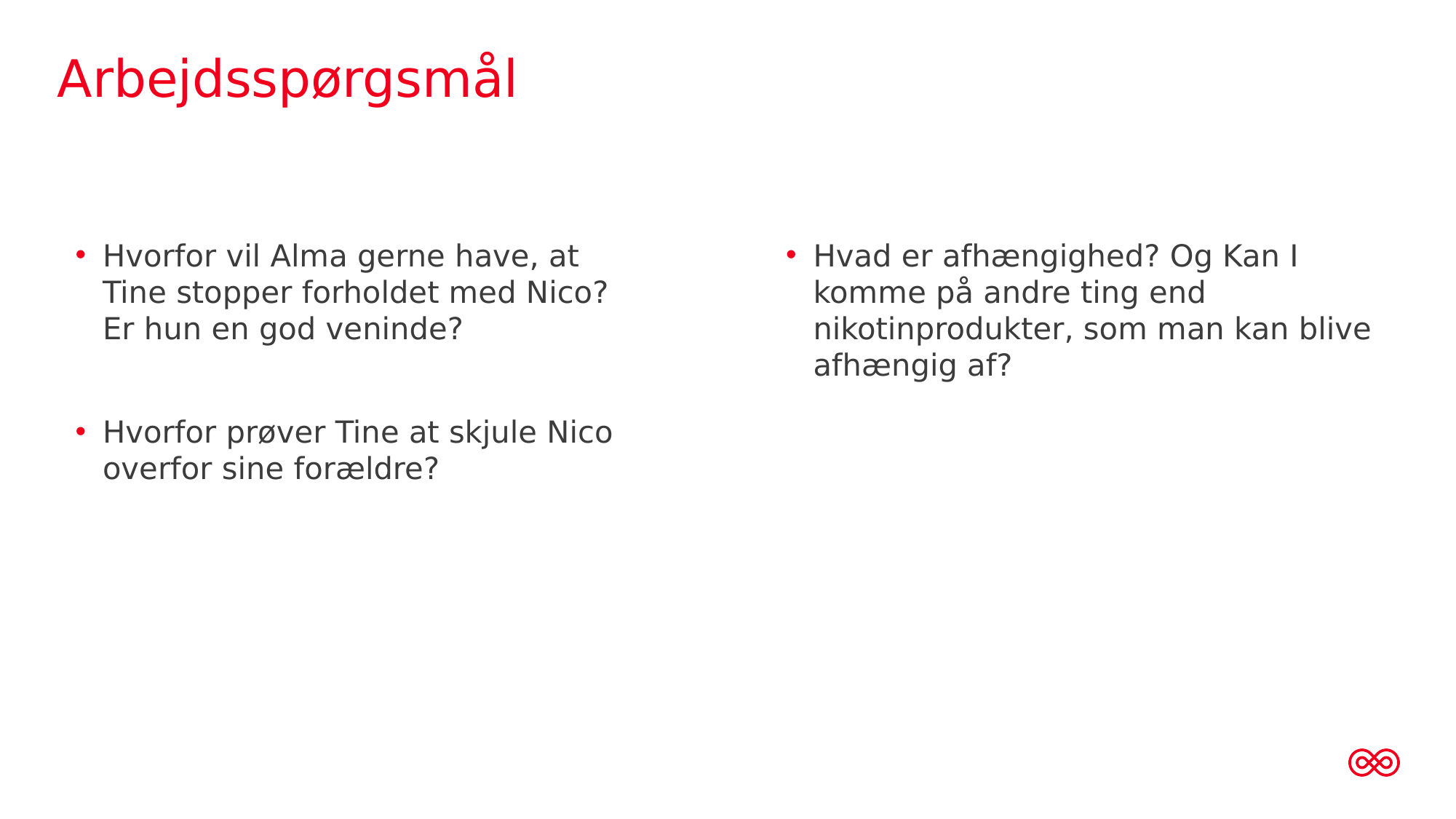

# Arbejdsspørgsmål

Hvorfor vil Alma gerne have, at Tine stopper forholdet med Nico?  Er hun en god veninde?

Hvorfor prøver Tine at skjule Nico overfor sine forældre?

Hvad er afhængighed? Og Kan I komme på andre ting end nikotinprodukter, som man kan blive afhængig af?